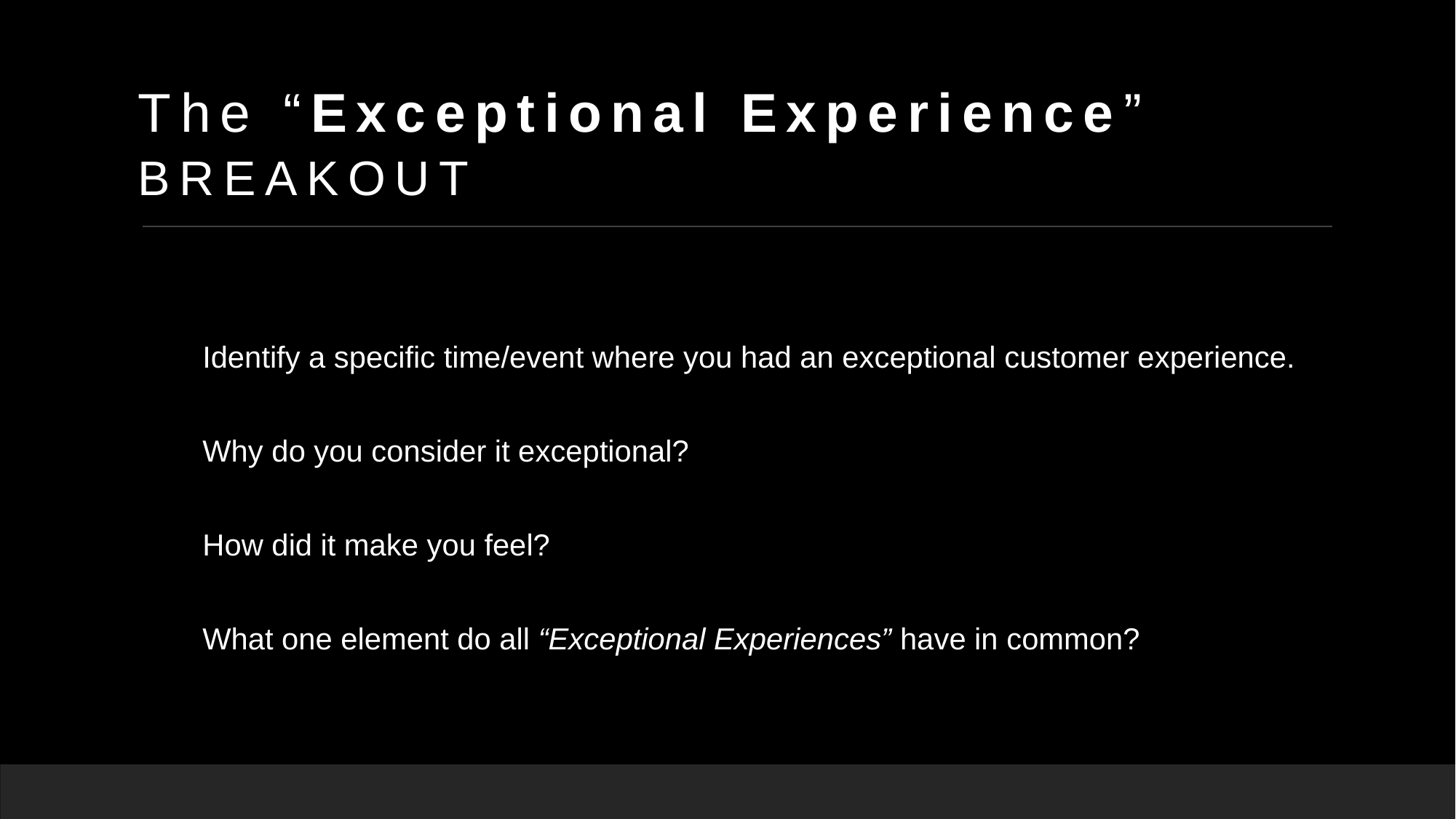

The “Exceptional Experience”
BREAKOUT
Identify a specific time/event where you had an exceptional customer experience.
Why do you consider it exceptional?
How did it make you feel?
What one element do all “Exceptional Experiences” have in common?